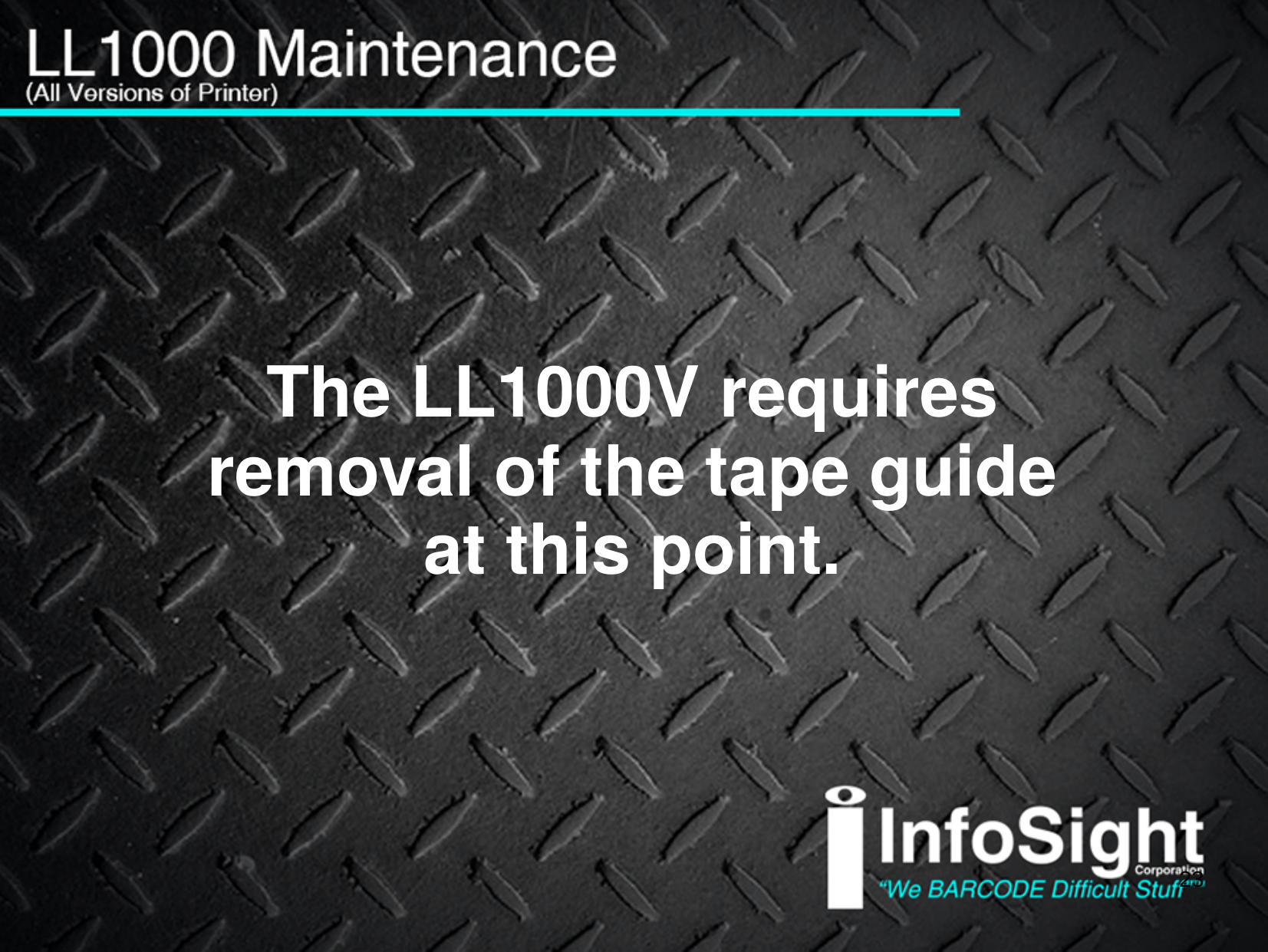

The LL1000V requires removal of the tape guide at this point.
23